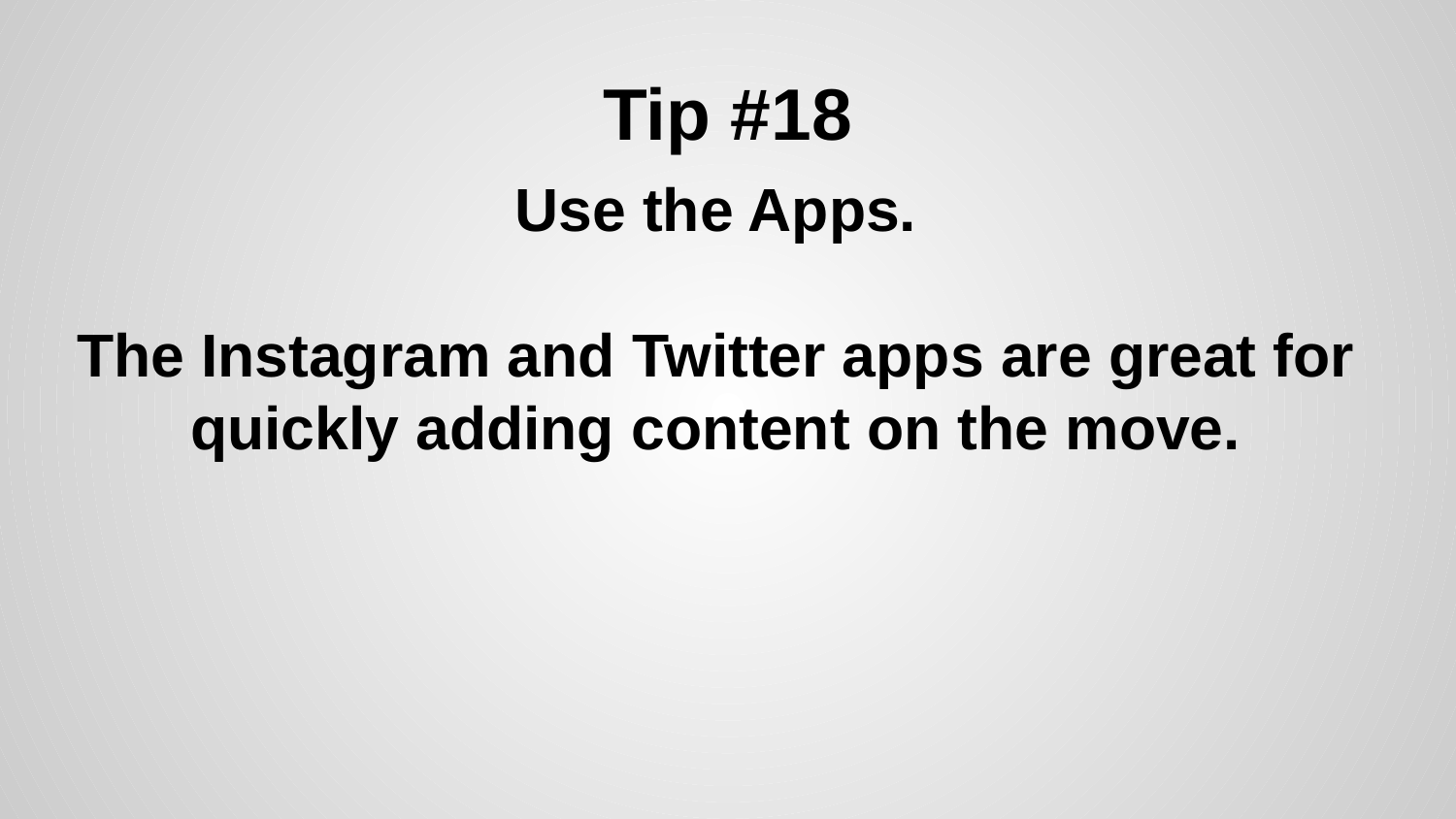

# Tip #18

Use the Apps.

The Instagram and Twitter apps are great for quickly adding content on the move.